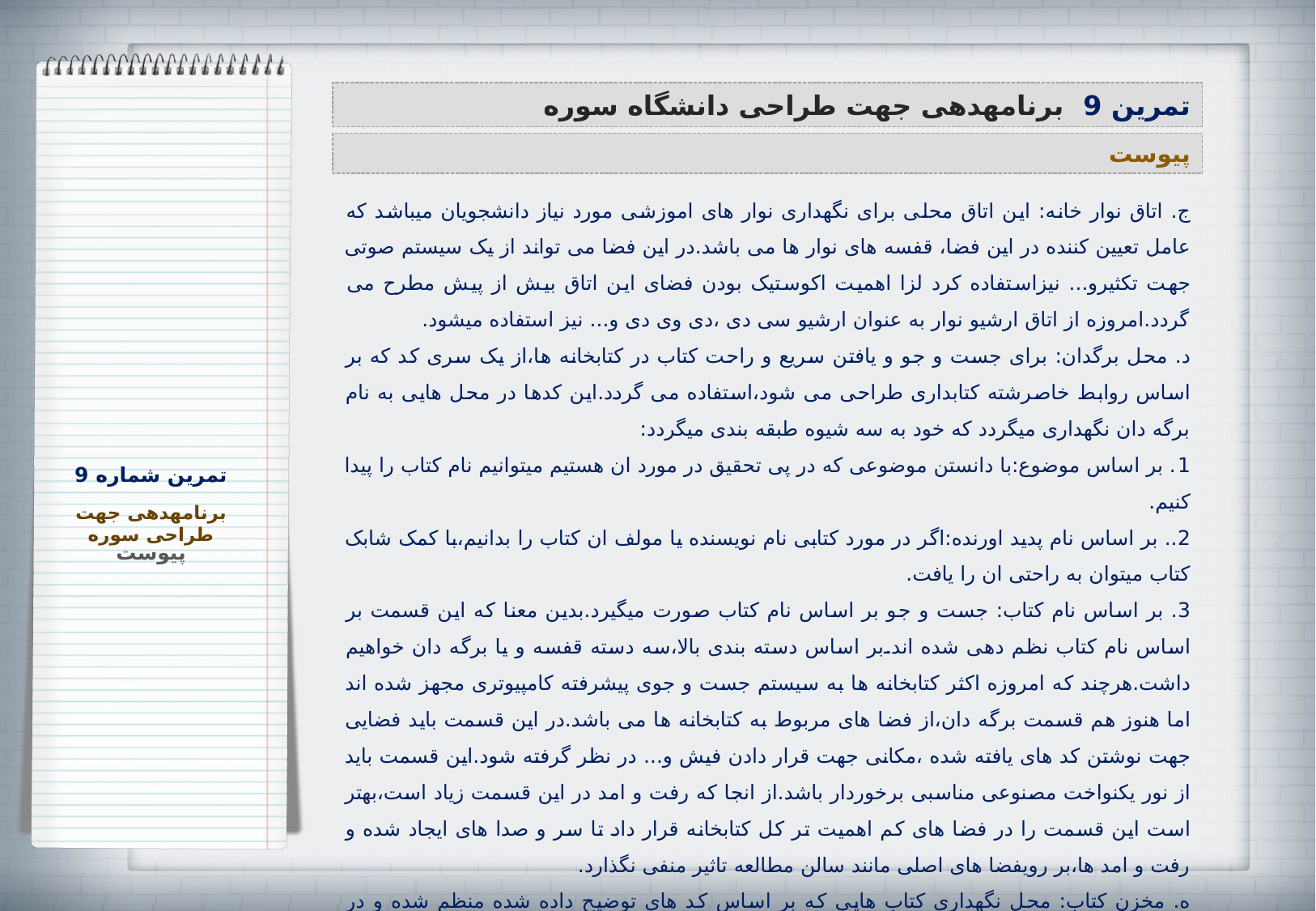

تمرین 9  برنامه‏دهی جهت طراحی دانشگاه سوره
پیوست
ج. اتاق نوار خانه: این اتاق محلی برای نگهداری نوار های اموزشی مورد نیاز دانشجویان میباشد که عامل تعیین کننده در این فضا، قفسه های نوار ها می باشد.در این فضا می تواند از یک سیستم صوتی جهت تکثیرو... نیزاستفاده کرد لزا اهمیت اکوستیک بودن فضای این اتاق بیش از پیش مطرح می گردد.امروزه از اتاق ارشیو نوار به عنوان ارشیو سی دی ،دی وی دی و... نیز استفاده میشود.
د. محل برگدان: برای جست و جو و یافتن سریع و راحت کتاب در کتابخانه ها،از یک سری کد که بر اساس روابط خاصرشته کتابداری طراحی می شود،استفاده می گردد.این کدها در محل هایی به نام برگه دان نگهداری میگردد که خود به سه شیوه طبقه بندی میگردد:
1. بر اساس موضوع:با دانستن موضوعی که در پی تحقیق در مورد ان هستیم میتوانیم نام کتاب را پیدا کنیم.
2.. بر اساس نام پدید اورنده:اگر در مورد کتابی نام نویسنده یا مولف ان کتاب را بدانیم،با کمک شابک کتاب میتوان به راحتی ان را یافت.
3. بر اساس نام کتاب: جست و جو بر اساس نام کتاب صورت میگیرد.بدین معنا که این قسمت بر اساس نام کتاب نظم دهی شده اند.بر اساس دسته بندی بالا،سه دسته قفسه و یا برگه دان خواهیم داشت.هرچند که امروزه اکثر کتابخانه ها به سیستم جست و جوی پیشرفته کامپیوتری مجهز شده اند اما هنوز هم قسمت برگه دان،از فضا های مربوط به کتابخانه ها می باشد.در این قسمت باید فضایی جهت نوشتن کد های یافته شده ،مکانی جهت قرار دادن فیش و... در نظر گرفته شود.این قسمت باید از نور یکنواخت مصنوعی مناسبی برخوردار باشد.از انجا که رفت و امد در این قسمت زیاد است،بهتر است این قسمت را در فضا های کم اهمیت تر کل کتابخانه قرار داد تا سر و صدا های ایجاد شده و رفت و امد ها،بر رویفضا های اصلی مانند سالن مطالعه تاثیر منفی نگذارد.
ه. مخزن کتاب: محل نگهداری کتاب هایی که بر اساس کد های توضیح داده شده منظم شده و در قفسه های مربوطه نگهداری می شوند.عامل اصلی در فضا سازی مخزن کتابخانه،وجود قفسه های نگهداری کتاب و راه رو های ارتباطی بین انهاست.این قسمت نباید در معرض نور طبیعی باشد.چراکه نور طبیعی و گرد و غبار موجب فرسایش زودتر کتب می شود.تهویه این بخش نیز باید مطلوب بوده تا عمر مفید کتاب های نگهداری شده افزایش یابد.
تمرین شماره 9
برنامه‏دهی جهت طراحی سوره
پیوست